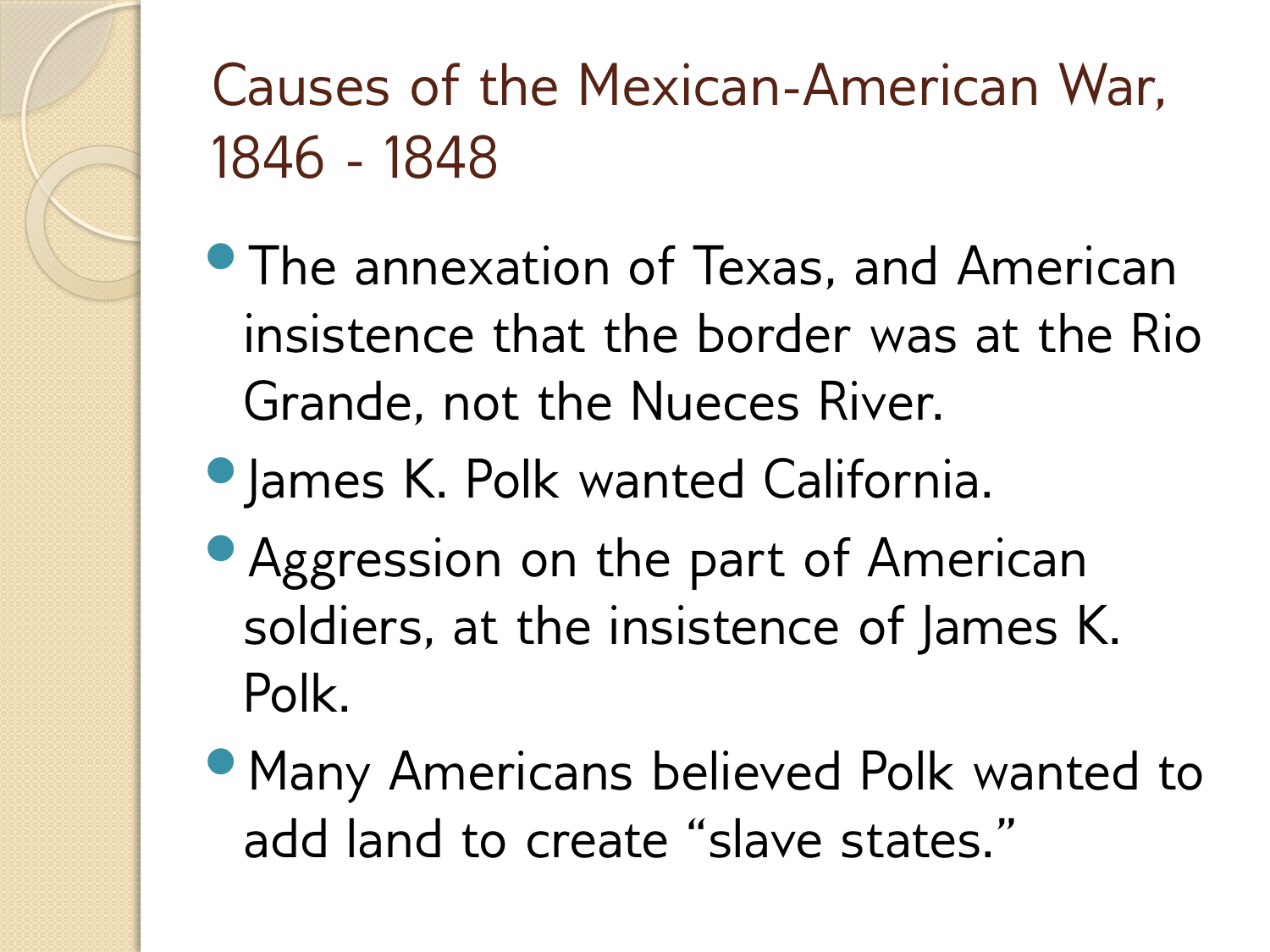

# Causes of the Mexican-American War, 1846 - 1848
The annexation of Texas, and American insistence that the border was at the Rio Grande, not the Nueces River.
James K. Polk wanted California.
Aggression on the part of American soldiers, at the insistence of James K. Polk.
Many Americans believed Polk wanted to add land to create “slave states.”